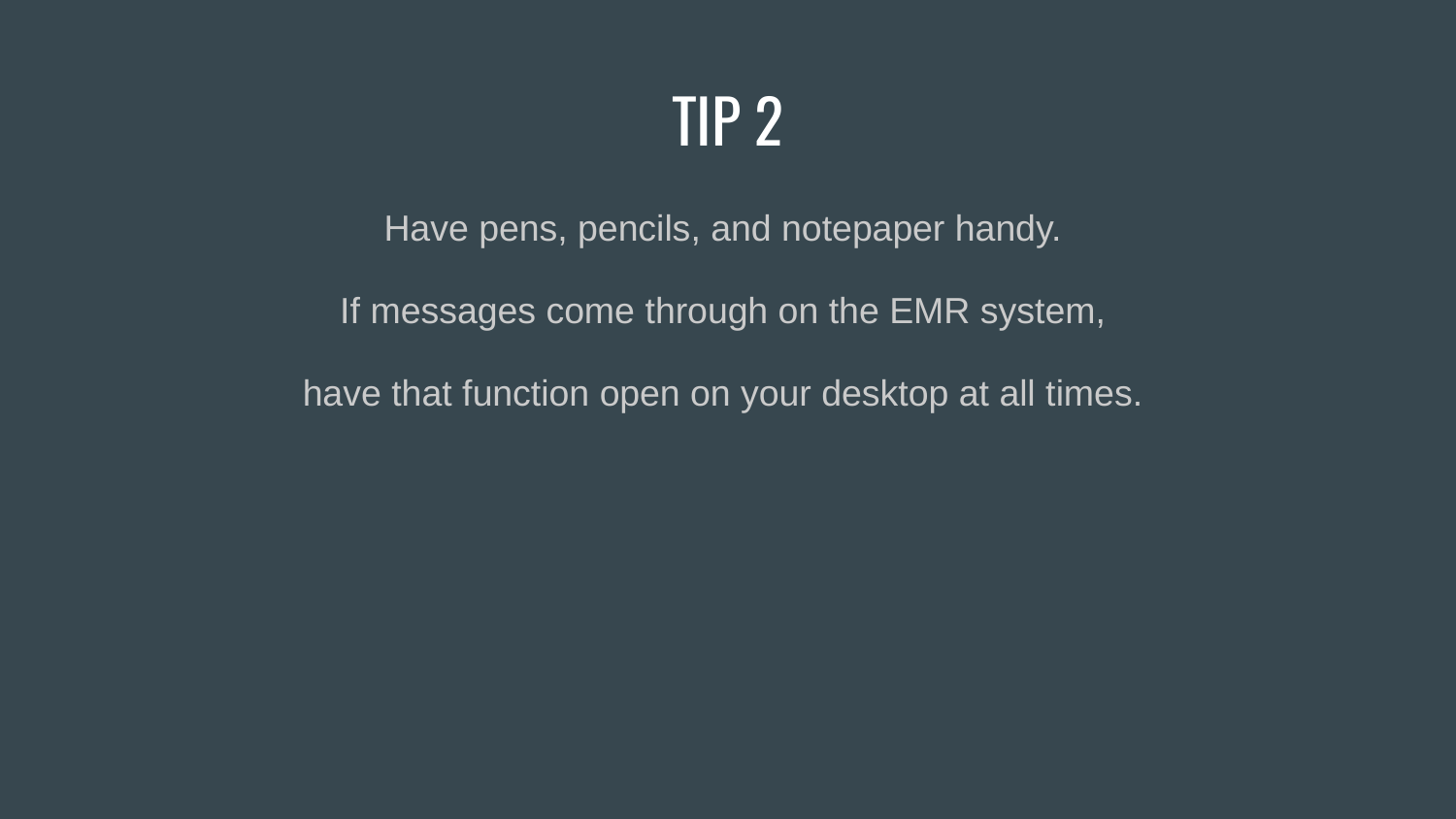

# TIP 2
Have pens, pencils, and notepaper handy.
If messages come through on the EMR system,
have that function open on your desktop at all times.